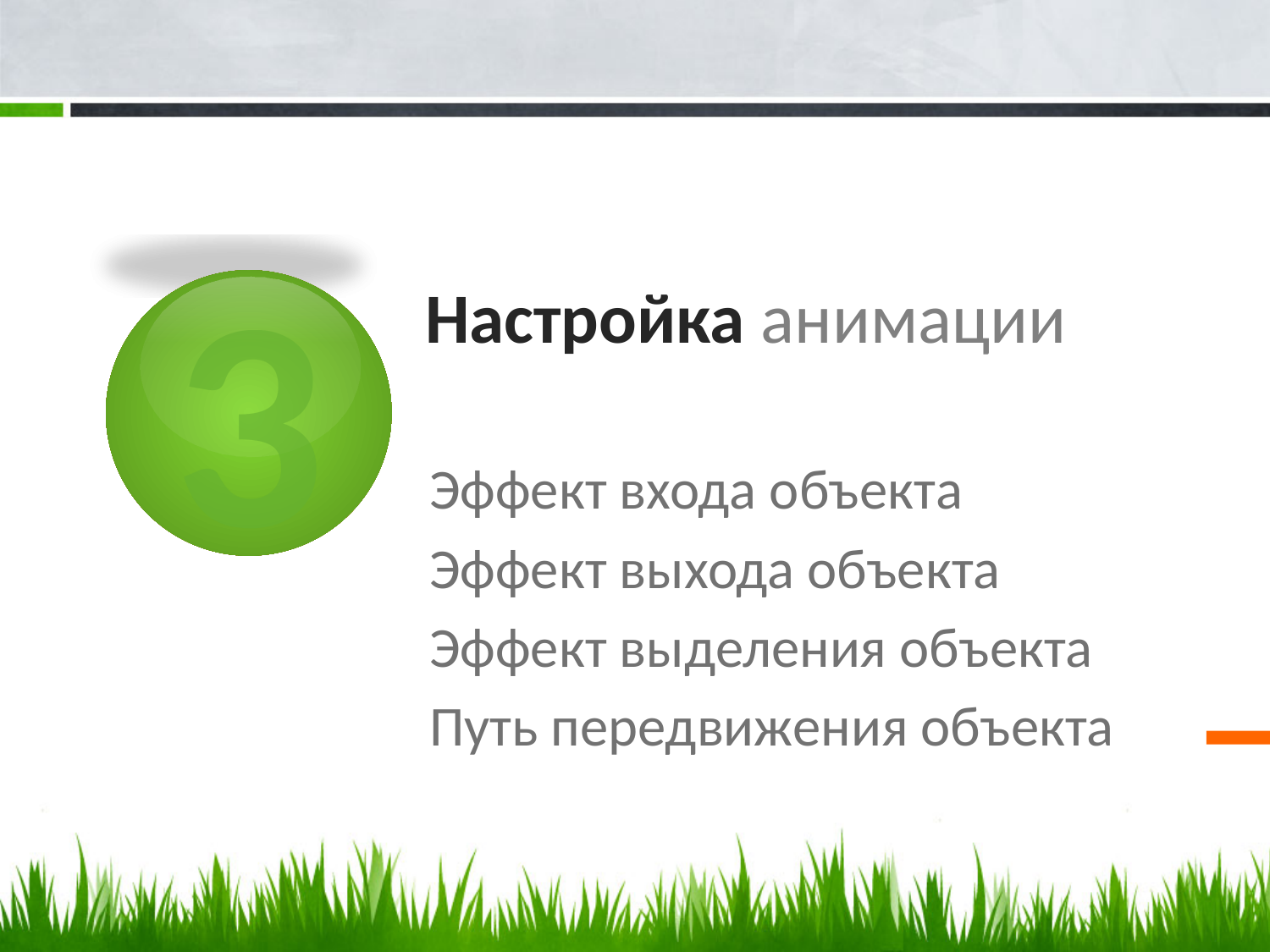

# Настройка анимации
3

Эффект входа объекта
Эффект выхода объекта
Эффект выделения объекта
Путь передвижения объекта